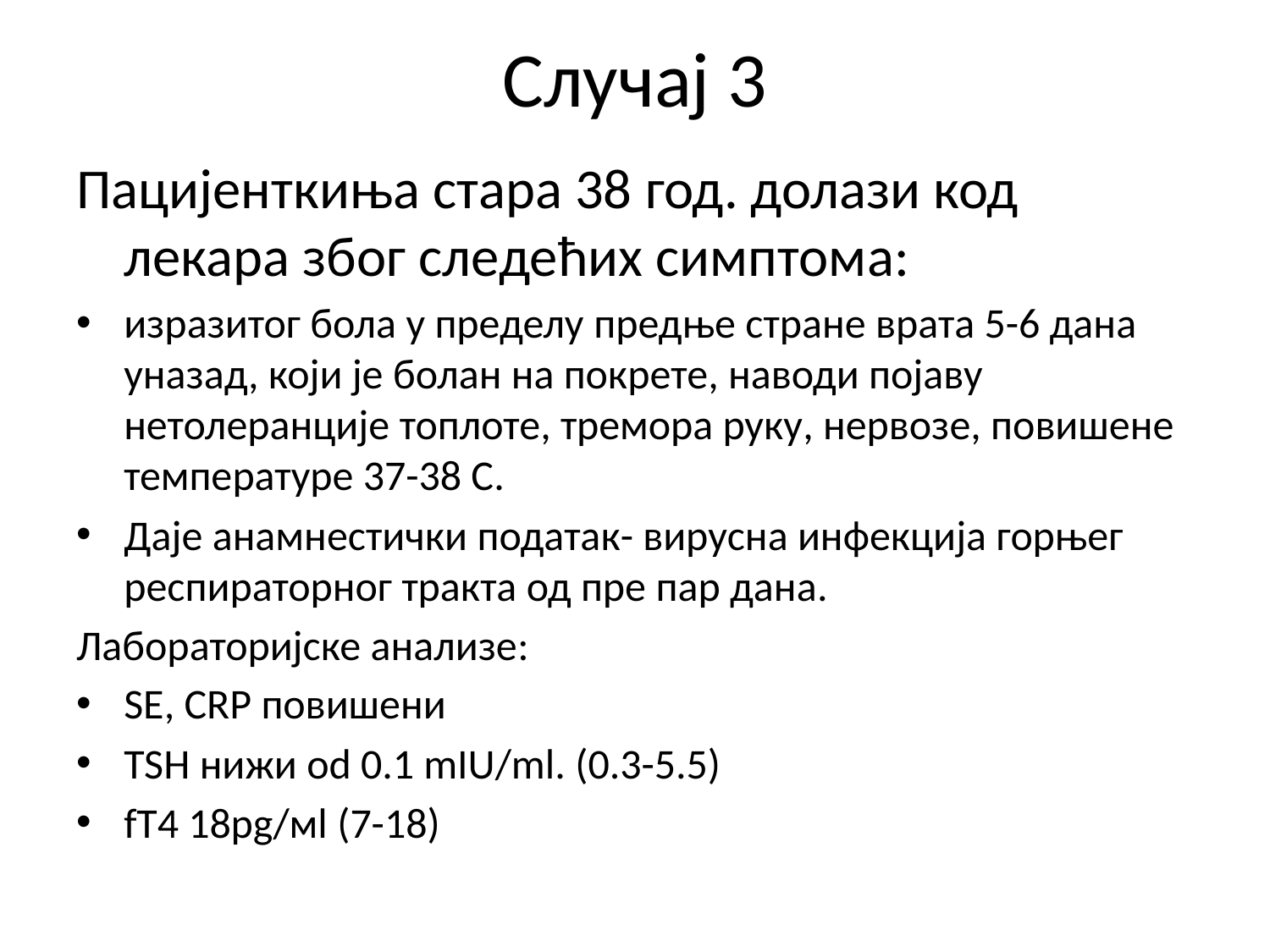

# Случај 3
Пацијенткиња стара 38 год. долази код лекара због следећих симптома:
изразитог бола у пределу предње стране врата 5-6 дана уназад, који је болан на покрете, наводи појаву нетолеранције топлоте, тремора руку, нервозе, повишене температуре 37-38 C.
Даје анамнестички податак- вирусна инфекција горњег респираторног тракта од пре пар дана.
Лабораторијске анализе:
SE, CRP повишени
TSH нижи od 0.1 mIU/ml. (0.3-5.5)
fT4 18pg/мl (7-18)